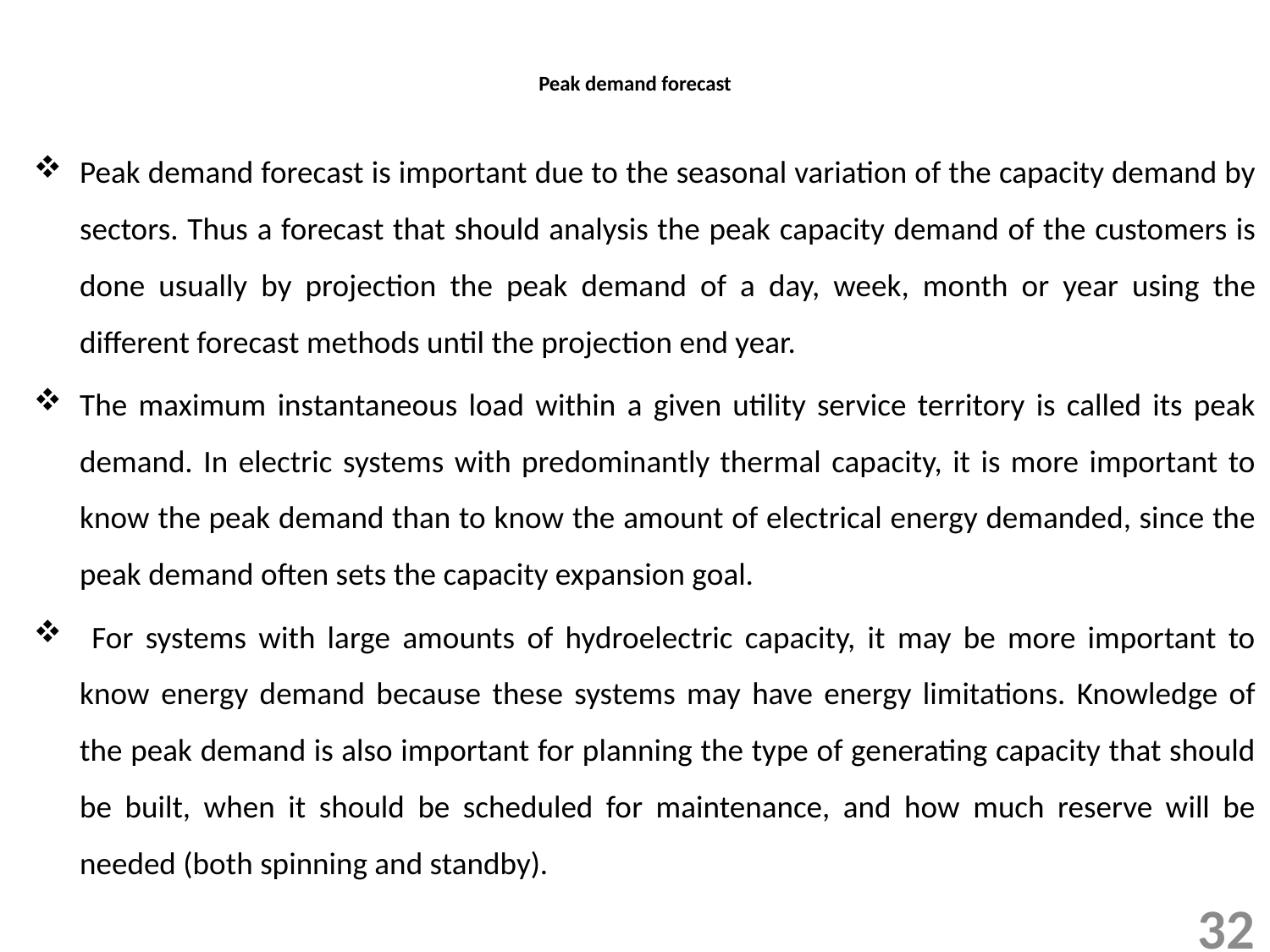

# Peak demand forecast
Peak demand forecast is important due to the seasonal variation of the capacity demand by sectors. Thus a forecast that should analysis the peak capacity demand of the customers is done usually by projection the peak demand of a day, week, month or year using the different forecast methods until the projection end year.
The maximum instantaneous load within a given utility service territory is called its peak demand. In electric systems with predominantly thermal capacity, it is more important to know the peak demand than to know the amount of electrical energy demanded, since the peak demand often sets the capacity expansion goal.
 For systems with large amounts of hydroelectric capacity, it may be more important to know energy demand because these systems may have energy limitations. Knowledge of the peak demand is also important for planning the type of generating capacity that should be built, when it should be scheduled for maintenance, and how much reserve will be needed (both spinning and standby).
32